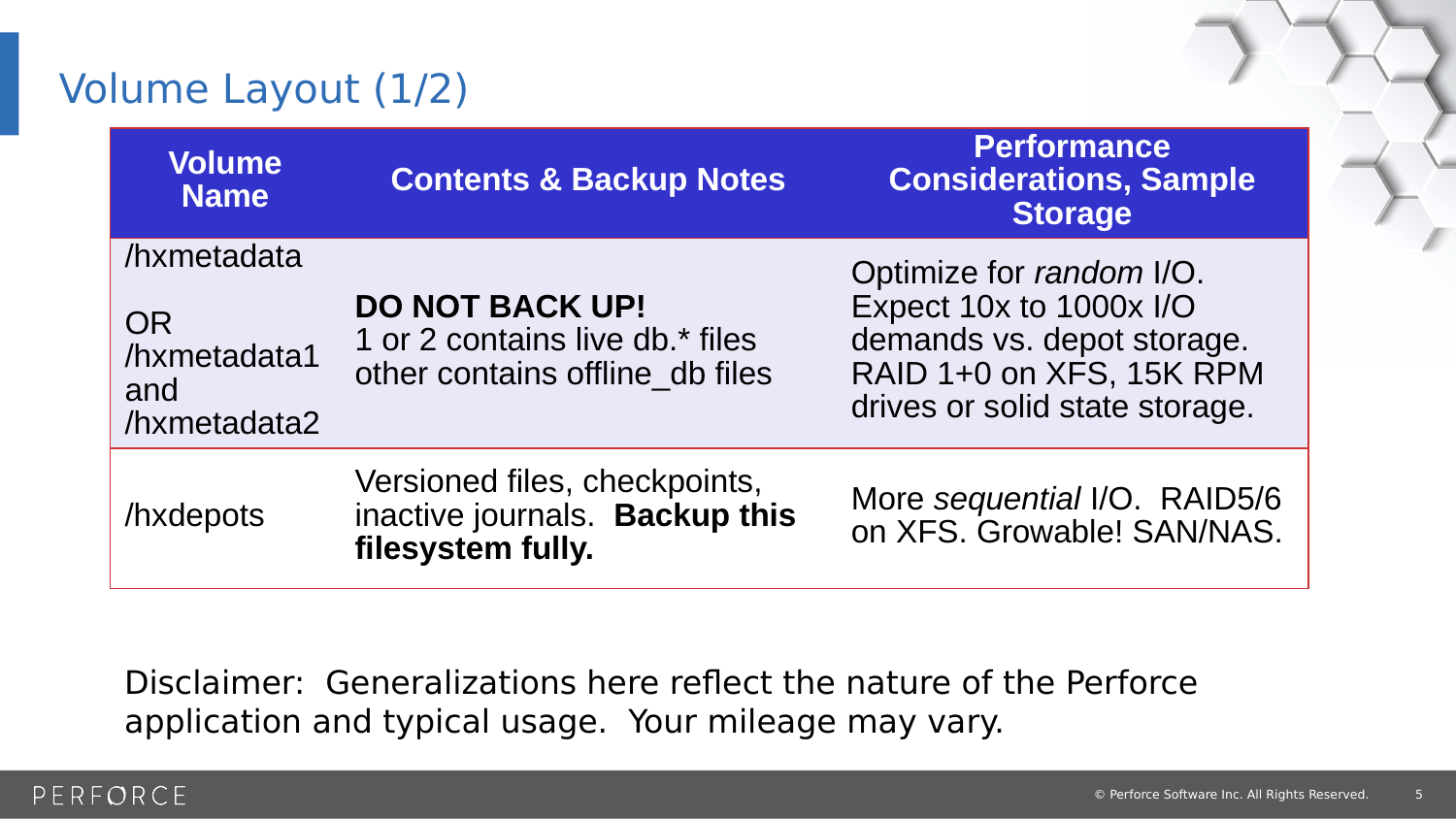

# Volume Layout (1/2)
| Volume Name | Contents & Backup Notes | Performance Considerations, Sample Storage |
| --- | --- | --- |
| /hxmetadata OR /hxmetadata1 and /hxmetadata2 | DO NOT BACK UP! 1 or 2 contains live db.\* files other contains offline\_db files | Optimize for random I/O. Expect 10x to 1000x I/O demands vs. depot storage. RAID 1+0 on XFS, 15K RPM drives or solid state storage. |
| /hxdepots | Versioned files, checkpoints, inactive journals. Backup this filesystem fully. | More sequential I/O. RAID5/6 on XFS. Growable! SAN/NAS. |
Disclaimer:  Generalizations here reflect the nature of the Perforce application and typical usage.  Your mileage may vary.